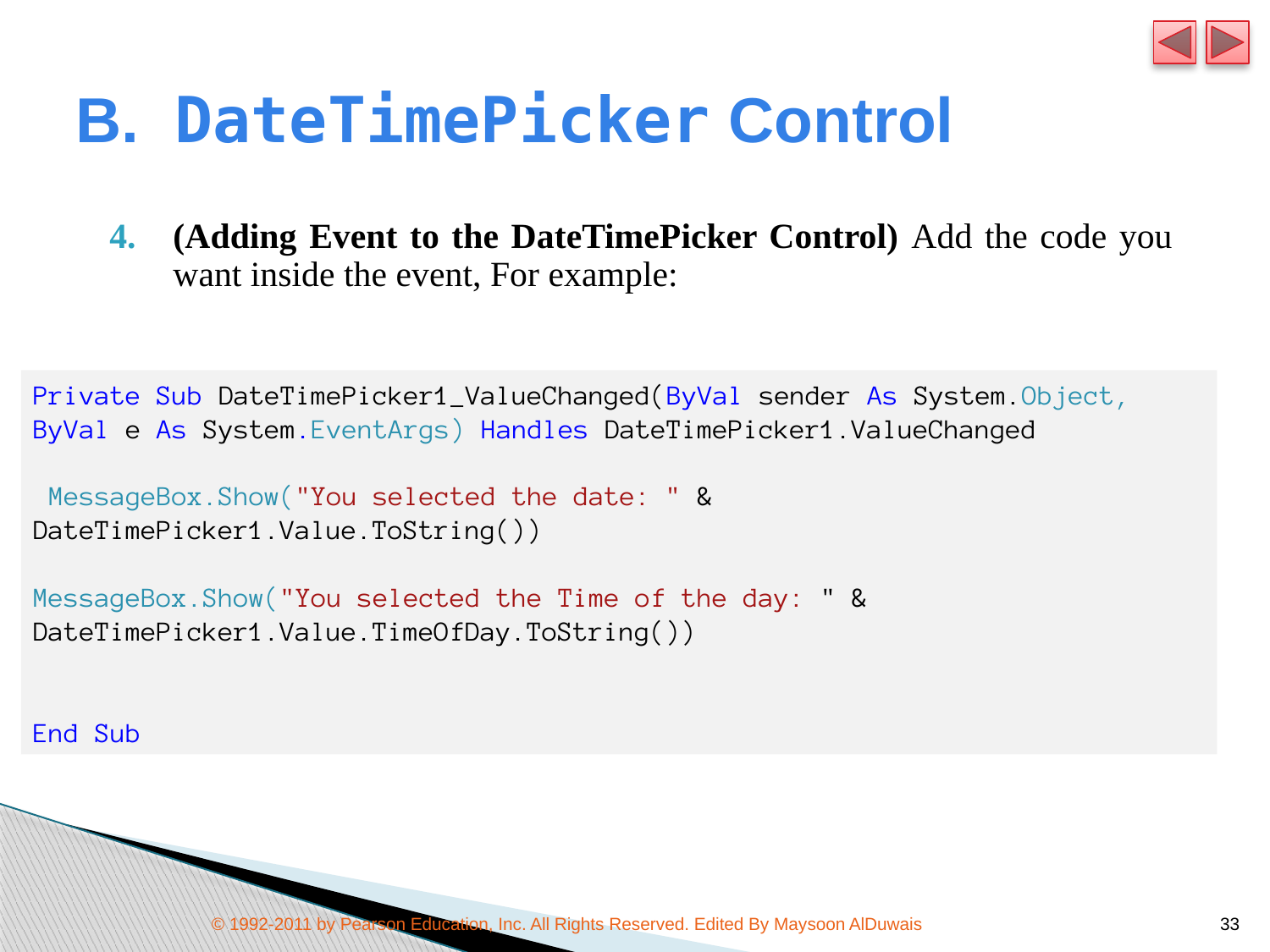

# B.  DateTimePicker Control
(Adding Event to the DateTimePicker Control) Add the code you want inside the event, For example:
Private Sub DateTimePicker1_ValueChanged(ByVal sender As System.Object, ByVal e As System.EventArgs) Handles DateTimePicker1.ValueChanged

 MessageBox.Show("You selected the date: " & DateTimePicker1.Value.ToString())

MessageBox.Show("You selected the Time of the day: " & DateTimePicker1.Value.TimeOfDay.ToString())

End Sub
© 1992-2011 by Pearson Education, Inc. All Rights Reserved. Edited By Maysoon AlDuwais
33